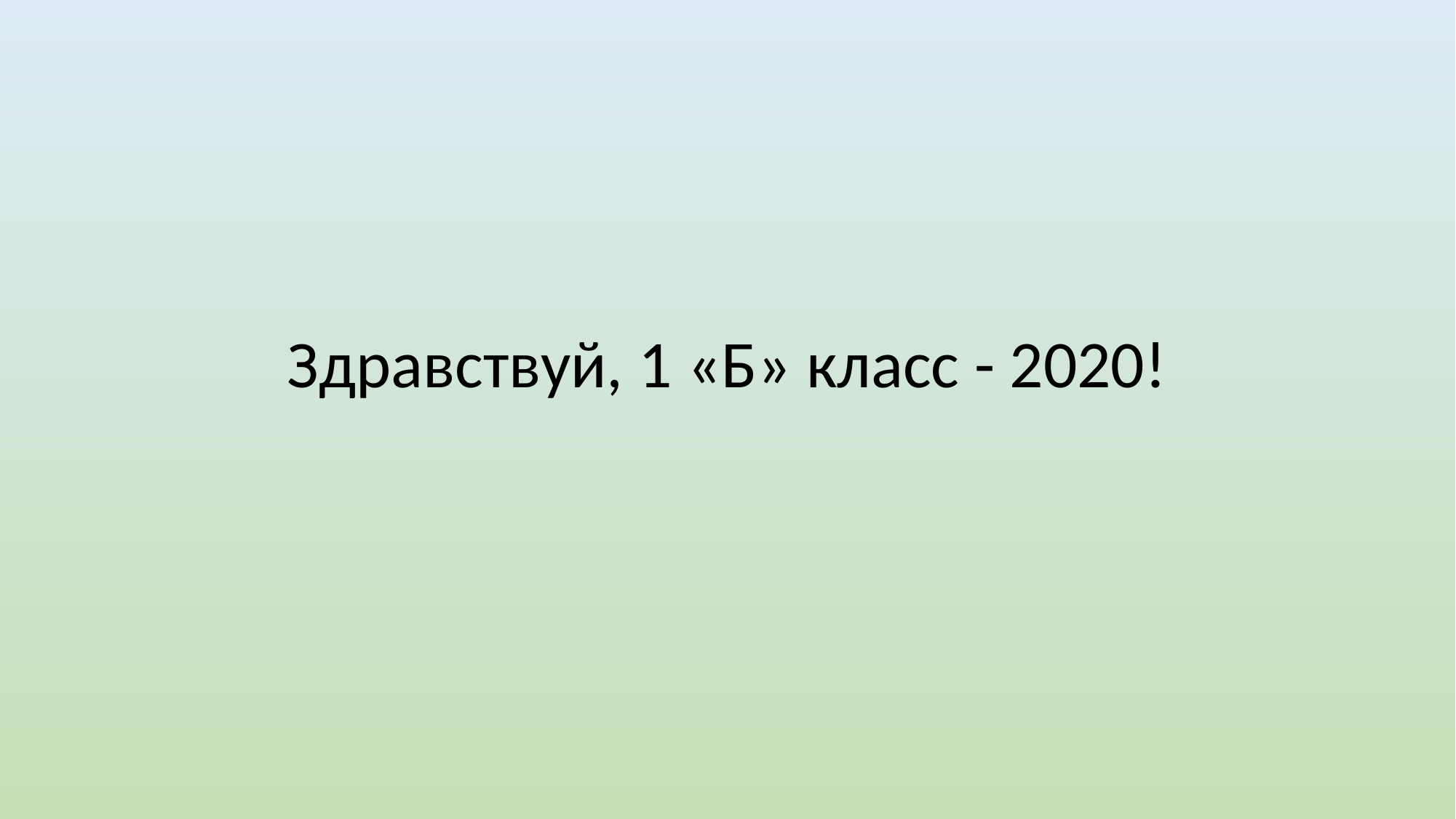

# Здравствуй, 1 «Б» класс - 2020!